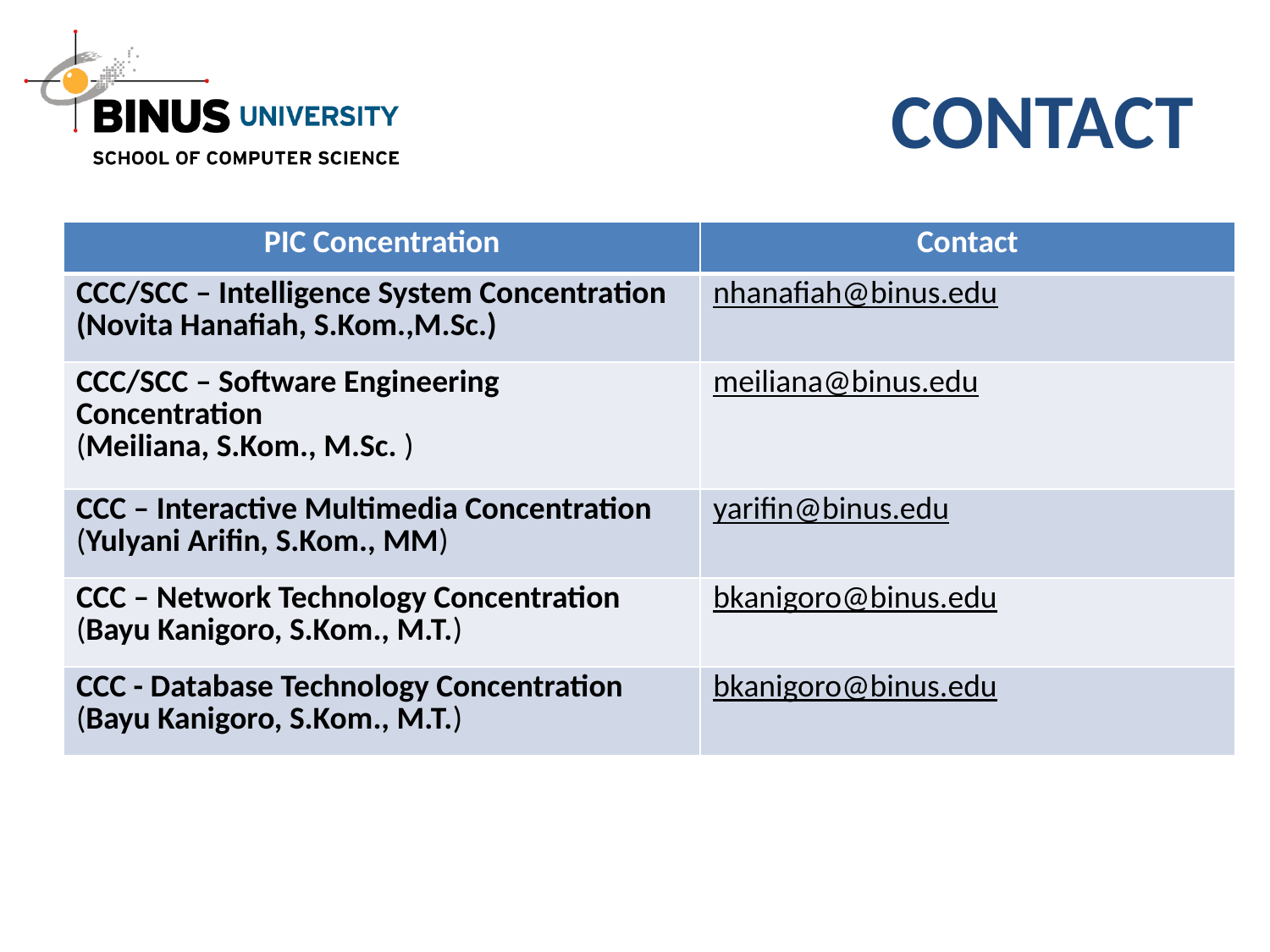

# Contact
| PIC Concentration | Contact |
| --- | --- |
| CCC/SCC – Intelligence System Concentration (Novita Hanafiah, S.Kom.,M.Sc.) | nhanafiah@binus.edu |
| CCC/SCC – Software Engineering Concentration (Meiliana, S.Kom., M.Sc. ) | meiliana@binus.edu |
| CCC – Interactive Multimedia Concentration (Yulyani Arifin, S.Kom., MM) | yarifin@binus.edu |
| CCC – Network Technology Concentration (Bayu Kanigoro, S.Kom., M.T.) | bkanigoro@binus.edu |
| CCC - Database Technology Concentration (Bayu Kanigoro, S.Kom., M.T.) | bkanigoro@binus.edu |